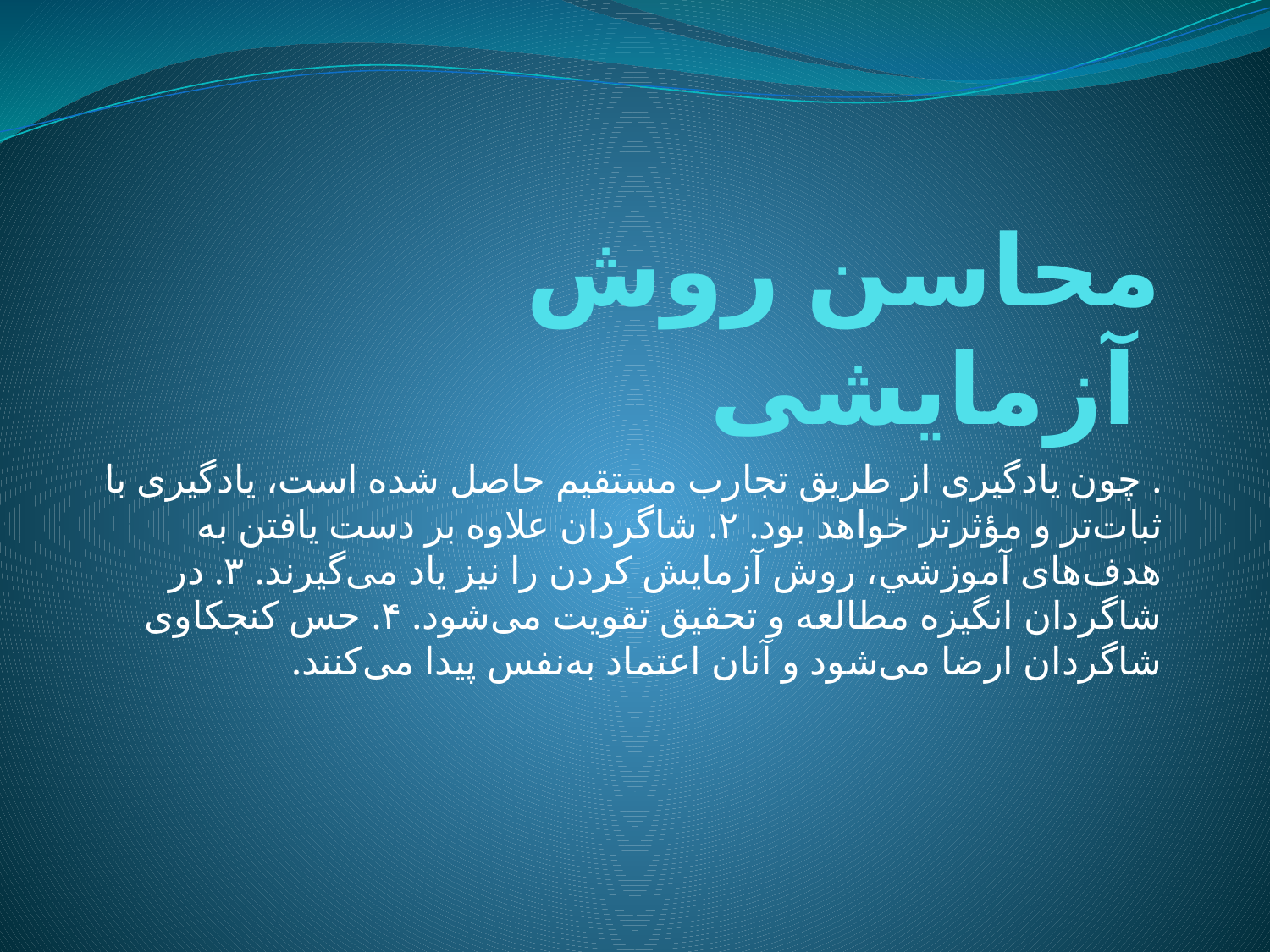

# محاسن روش آزمايشى
. چون يادگيرى از طريق تجارب مستقيم حاصل شده است، يادگيرى با ثبات‌تر و مؤثرتر خواهد بود. ۲. شاگردان علاوه بر دست يافتن به هدف‌هاى آموزشي، روش آزمايش کردن را نيز ياد مى‌گيرند. ۳. در شاگردان انگيزه مطالعه و تحقيق تقويت مى‌شود. ۴. حس کنجکاوى شاگردان ارضا مى‌شود و آنان اعتماد به‌نفس پيدا مى‌کنند.